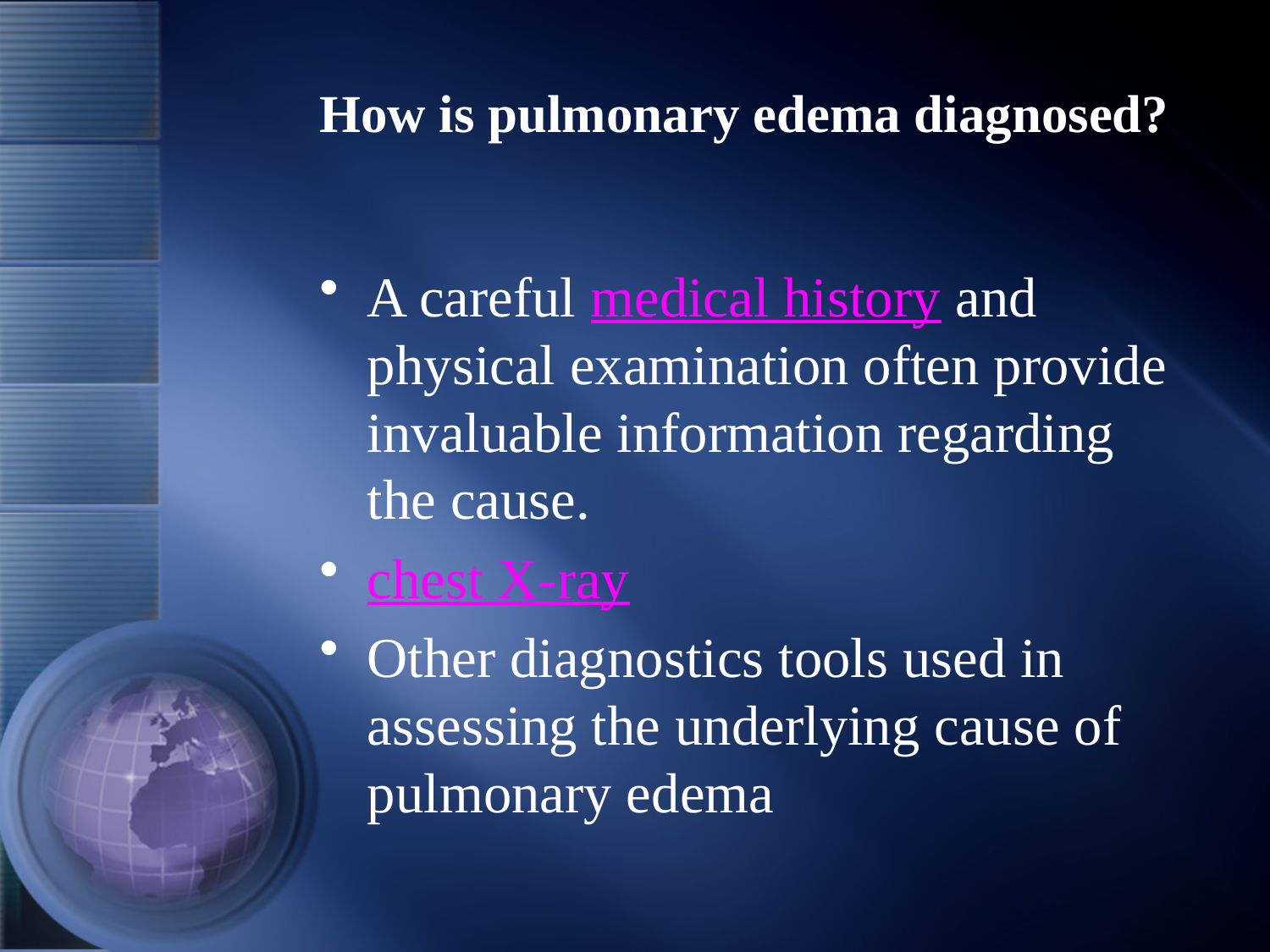

# How is pulmonary edema diagnosed?
A careful medical history and physical examination often provide invaluable information regarding the cause.
chest X-ray
Other diagnostics tools used in assessing the underlying cause of pulmonary edema